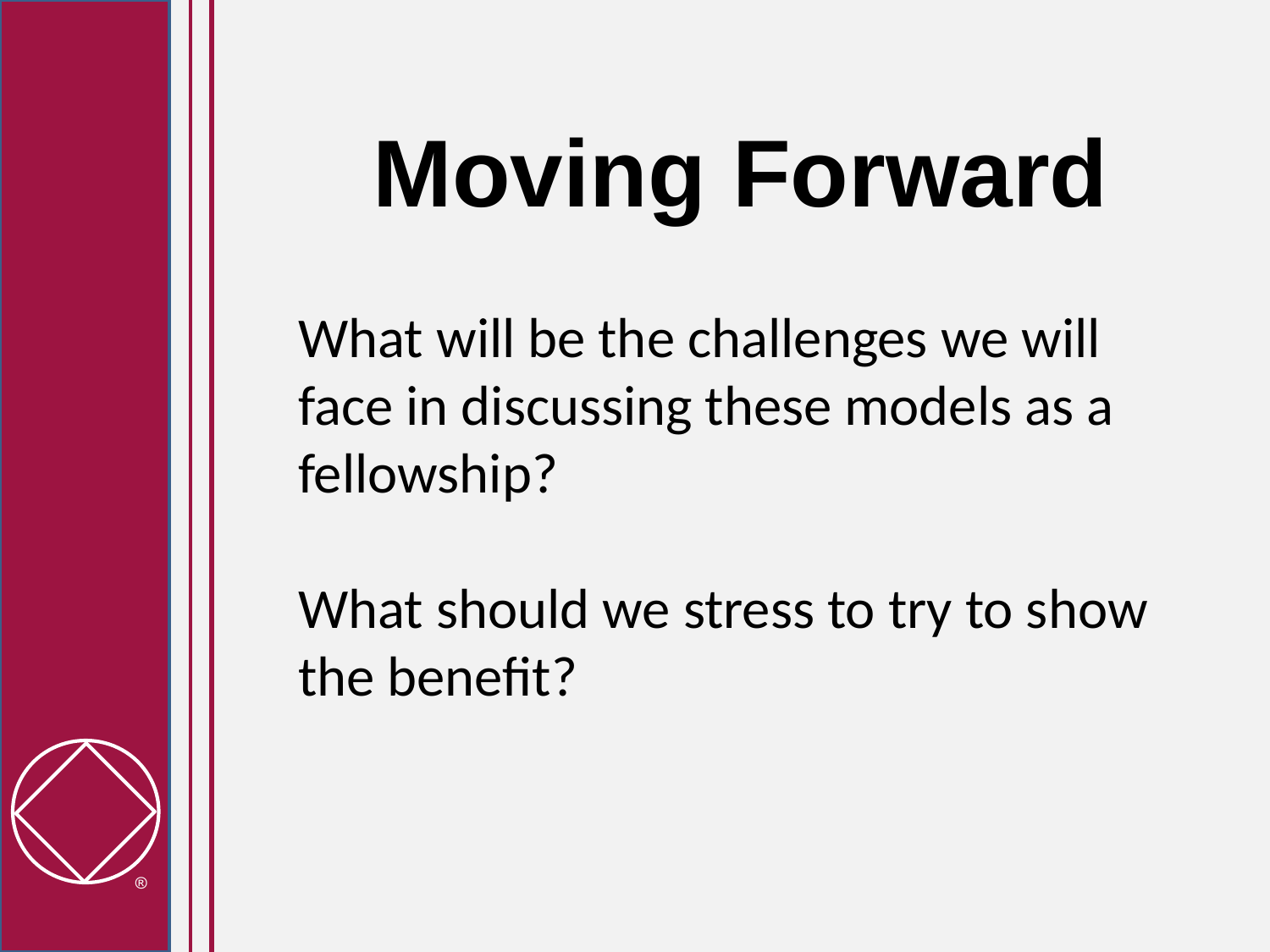

Moving Forward
What will be the challenges we will face in discussing these models as a fellowship?

What should we stress to try to show the benefit?

®